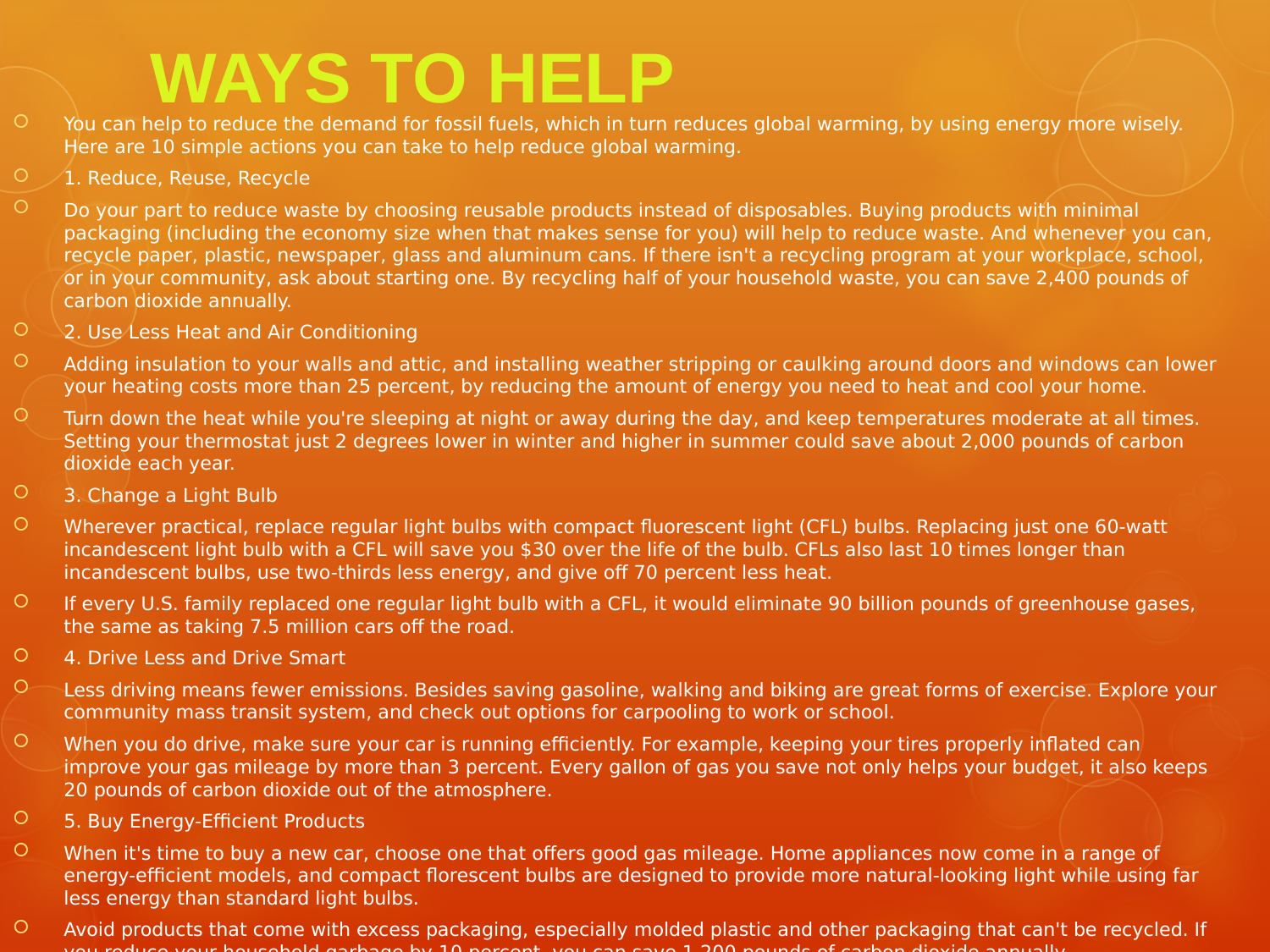

# WAYS TO HELP
You can help to reduce the demand for fossil fuels, which in turn reduces global warming, by using energy more wisely. Here are 10 simple actions you can take to help reduce global warming.
1. Reduce, Reuse, Recycle
Do your part to reduce waste by choosing reusable products instead of disposables. Buying products with minimal packaging (including the economy size when that makes sense for you) will help to reduce waste. And whenever you can, recycle paper, plastic, newspaper, glass and aluminum cans. If there isn't a recycling program at your workplace, school, or in your community, ask about starting one. By recycling half of your household waste, you can save 2,400 pounds of carbon dioxide annually.
2. Use Less Heat and Air Conditioning
Adding insulation to your walls and attic, and installing weather stripping or caulking around doors and windows can lower your heating costs more than 25 percent, by reducing the amount of energy you need to heat and cool your home.
Turn down the heat while you're sleeping at night or away during the day, and keep temperatures moderate at all times. Setting your thermostat just 2 degrees lower in winter and higher in summer could save about 2,000 pounds of carbon dioxide each year.
3. Change a Light Bulb
Wherever practical, replace regular light bulbs with compact fluorescent light (CFL) bulbs. Replacing just one 60-watt incandescent light bulb with a CFL will save you $30 over the life of the bulb. CFLs also last 10 times longer than incandescent bulbs, use two-thirds less energy, and give off 70 percent less heat.
If every U.S. family replaced one regular light bulb with a CFL, it would eliminate 90 billion pounds of greenhouse gases, the same as taking 7.5 million cars off the road.
4. Drive Less and Drive Smart
Less driving means fewer emissions. Besides saving gasoline, walking and biking are great forms of exercise. Explore your community mass transit system, and check out options for carpooling to work or school.
When you do drive, make sure your car is running efficiently. For example, keeping your tires properly inflated can improve your gas mileage by more than 3 percent. Every gallon of gas you save not only helps your budget, it also keeps 20 pounds of carbon dioxide out of the atmosphere.
5. Buy Energy-Efficient Products
When it's time to buy a new car, choose one that offers good gas mileage. Home appliances now come in a range of energy-efficient models, and compact florescent bulbs are designed to provide more natural-looking light while using far less energy than standard light bulbs.
Avoid products that come with excess packaging, especially molded plastic and other packaging that can't be recycled. If you reduce your household garbage by 10 percent, you can save 1,200 pounds of carbon dioxide annually.